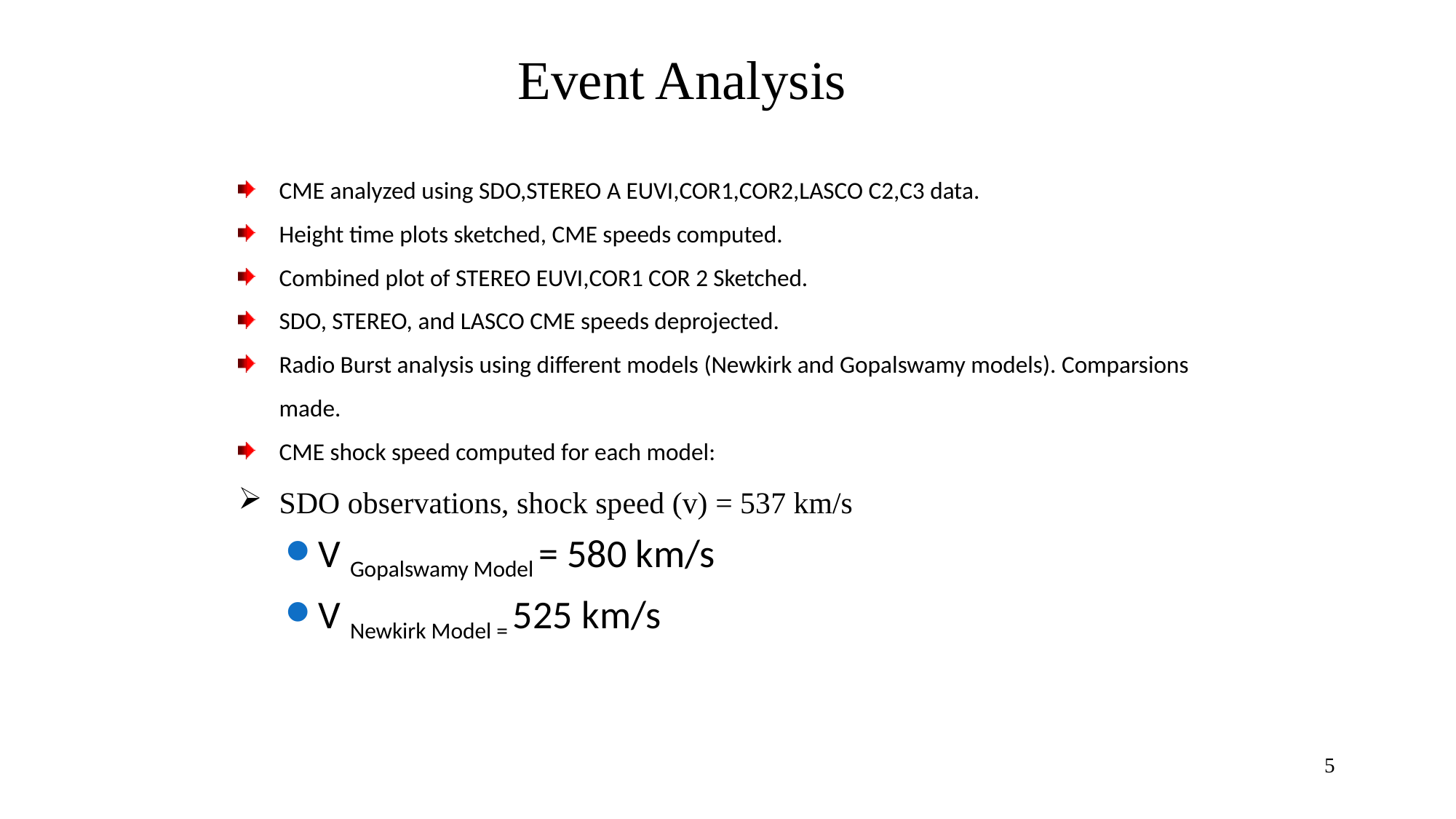

Event Analysis

CME analyzed using SDO,STEREO A EUVI,COR1,COR2,LASCO C2,C3 data.
Height time plots sketched, CME speeds computed.
Combined plot of STEREO EUVI,COR1 COR 2 Sketched.
SDO, STEREO, and LASCO CME speeds deprojected.
Radio Burst analysis using different models (Newkirk and Gopalswamy models). Comparsions made.
CME shock speed computed for each model:
SDO observations, shock speed (v) = 537 km/s
V Gopalswamy Model = 580 km/s
V Newkirk Model = 525 km/s

5